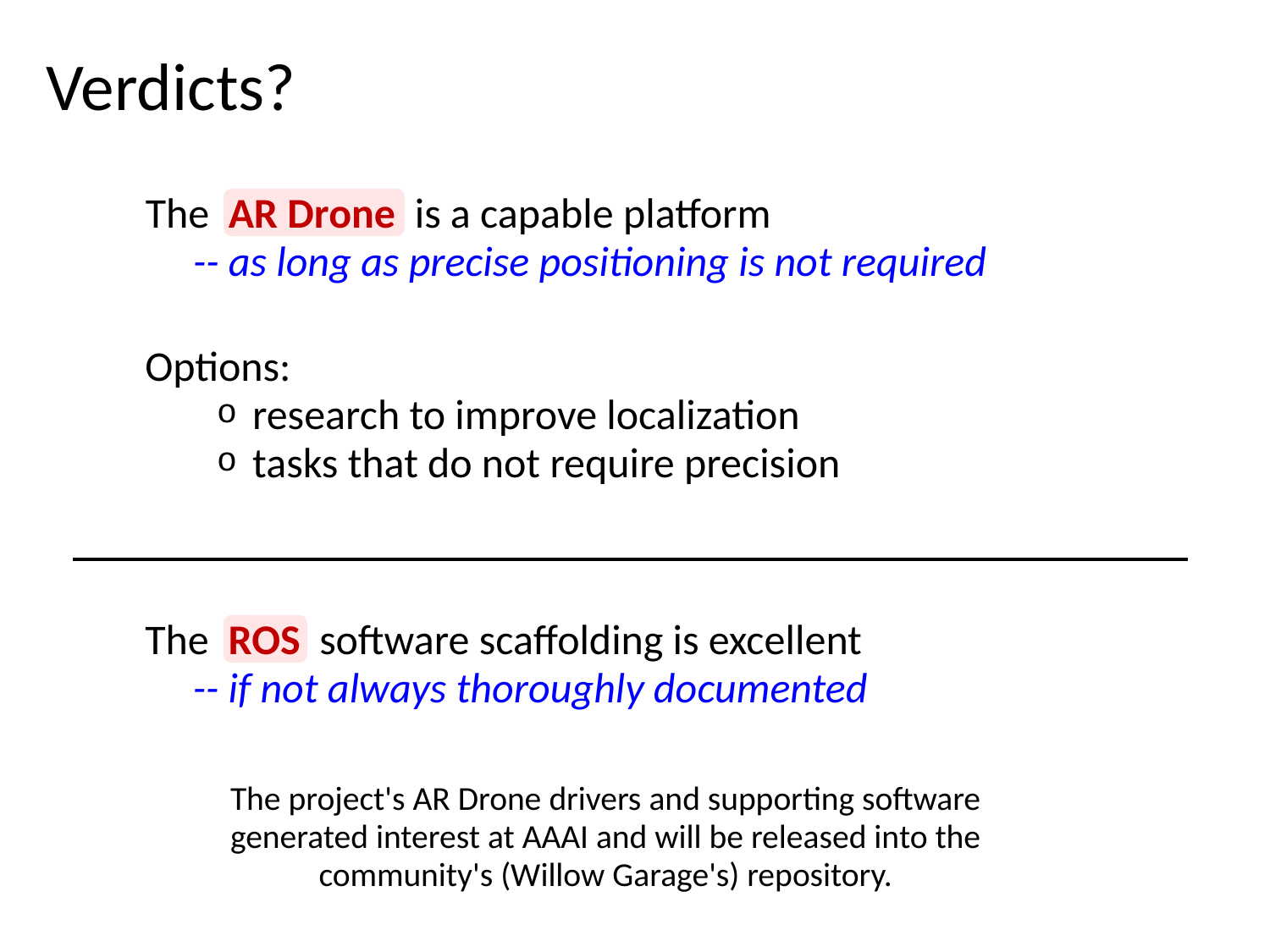

Verdicts?

The  AR Drone  is a capable platform
     -- as long as precise positioning is not required
Options:
research to improve localization
tasks that do not require precision

The  ROS  software scaffolding is excellent
     -- if not always thoroughly documented
The project's AR Drone drivers and supporting software generated interest at AAAI and will be released into the community's (Willow Garage's) repository.